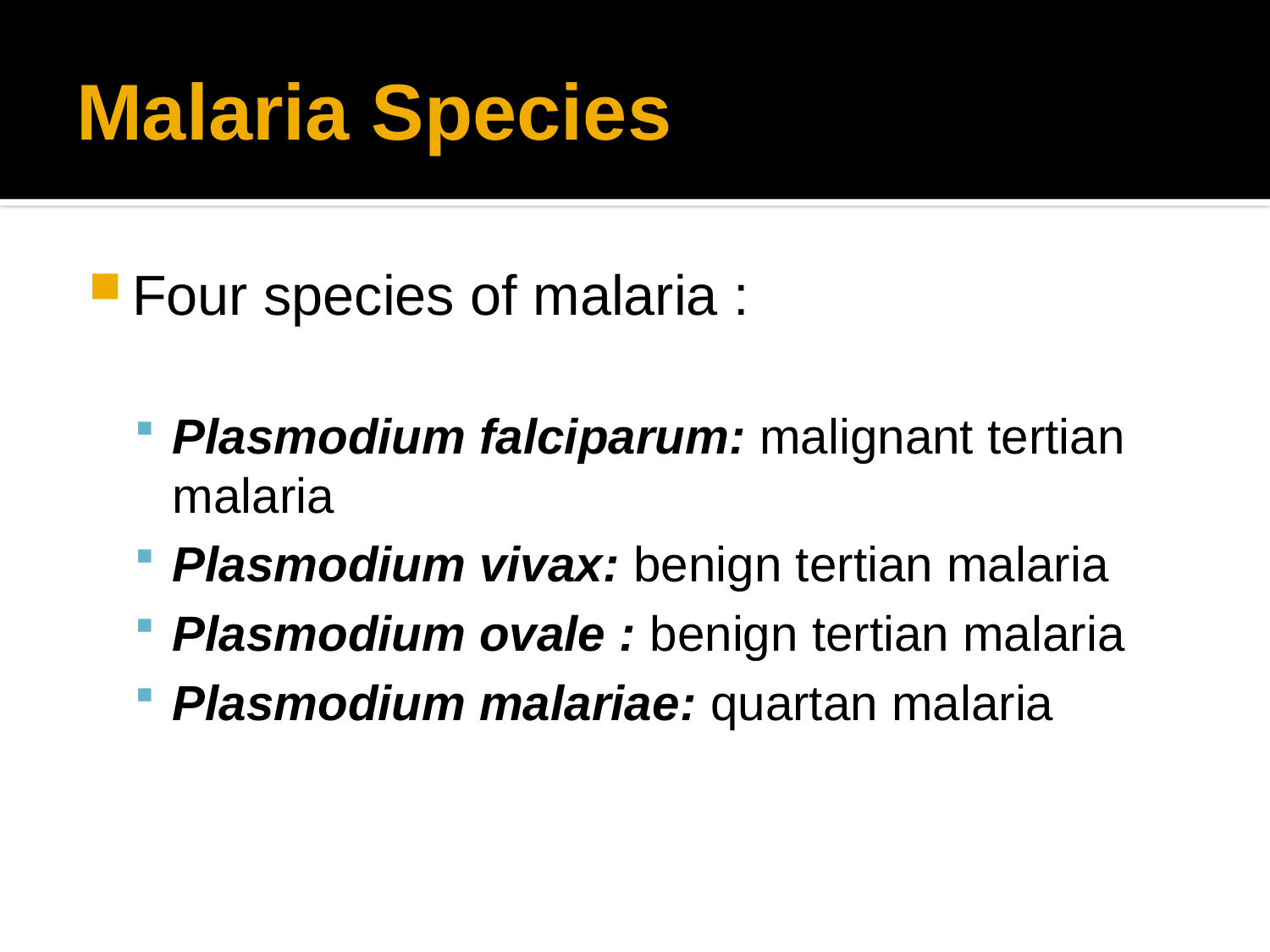

# Malaria Species
Four species of malaria :

Plasmodium falciparum: malignant tertian malaria
Plasmodium vivax: benign tertian malaria
Plasmodium ovale : benign tertian malaria
Plasmodium malariae: quartan malaria